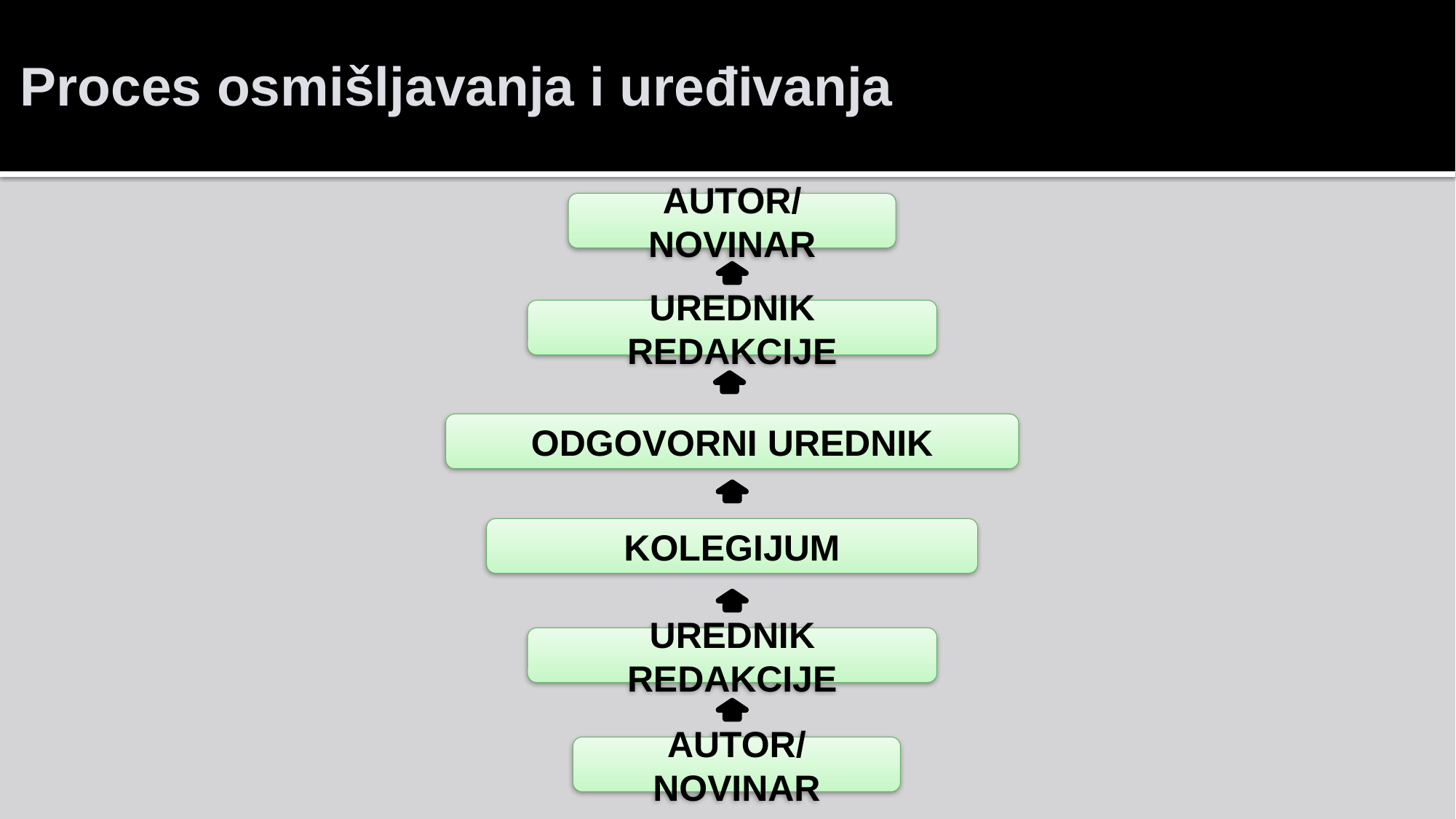

# Proces osmišljavanja i uređivanja

AUTOR/NOVINAR

UREDNIK REDAKCIJE

ODGOVORNI UREDNIK

KOLEGIJUM

UREDNIK REDAKCIJE

AUTOR/NOVINAR